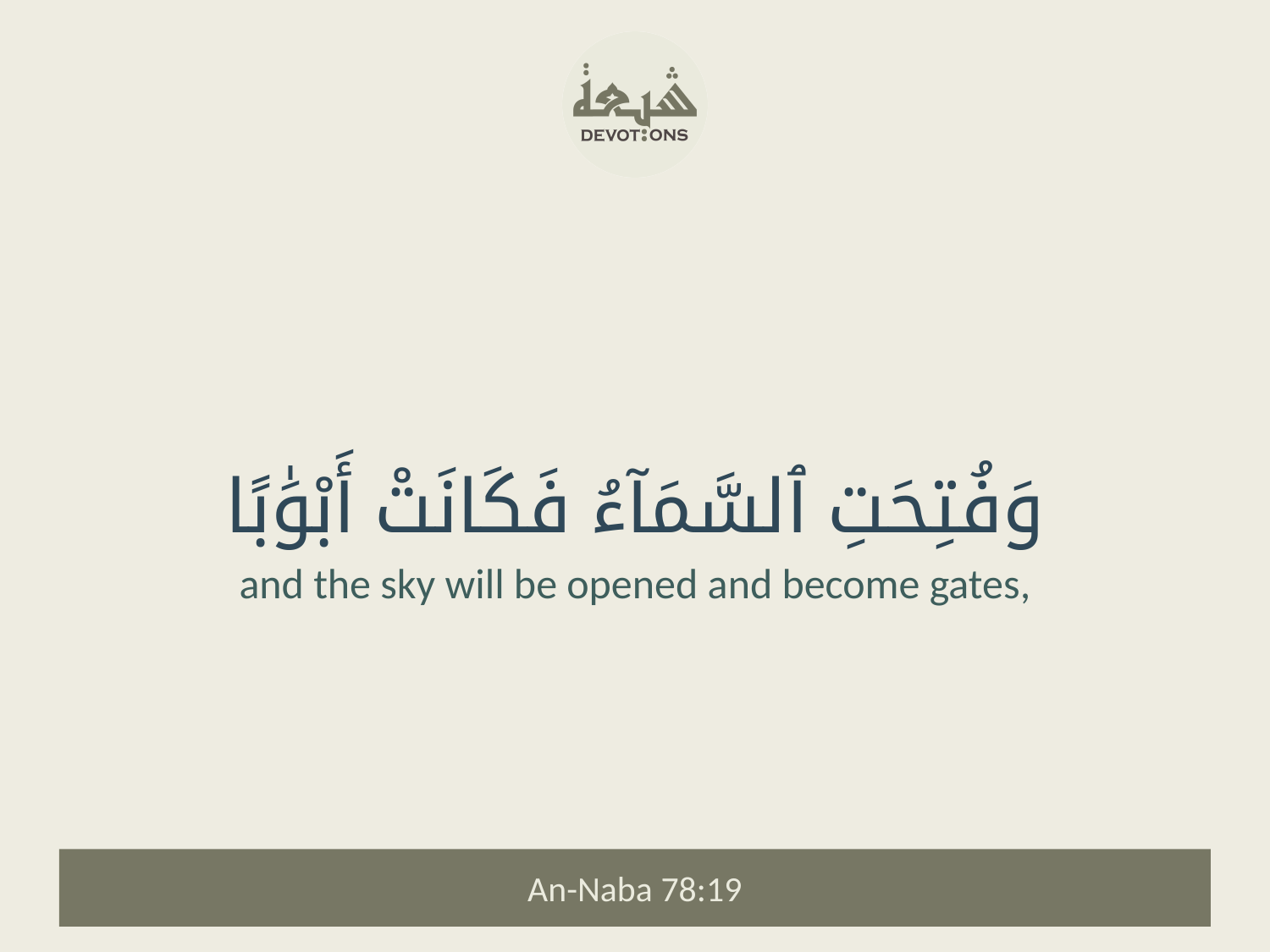

وَفُتِحَتِ ٱلسَّمَآءُ فَكَانَتْ أَبْوَٰبًا
and the sky will be opened and become gates,
An-Naba 78:19